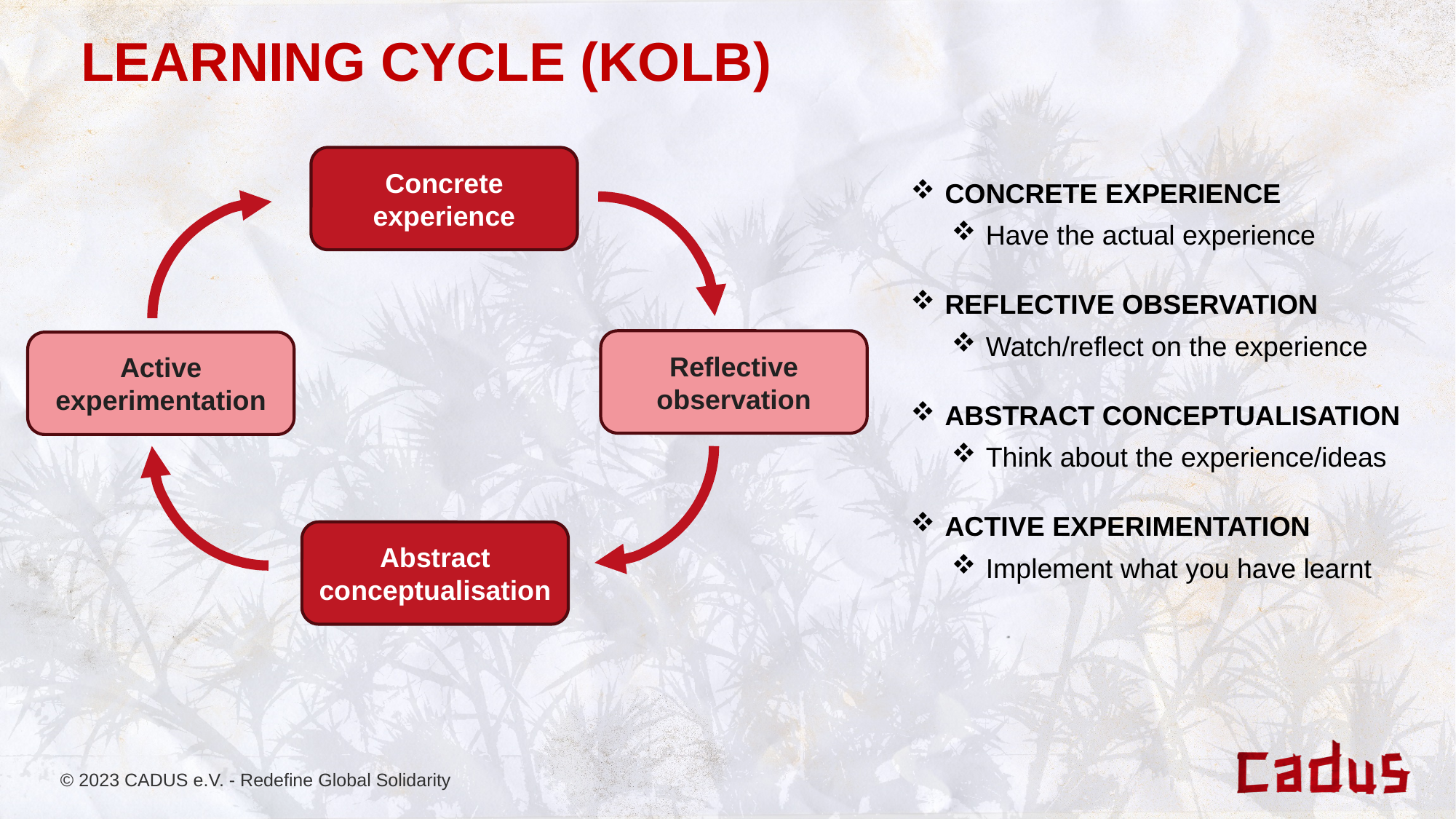

LEARNING CYCLE (KOLB)
Concrete experience
CONCRETE EXPERIENCE
Have the actual experience
REFLECTIVE OBSERVATION
Watch/reflect on the experience
ABSTRACT CONCEPTUALISATION
Think about the experience/ideas
ACTIVE EXPERIMENTATION
Implement what you have learnt

Reflective observation
Active experimentation
Abstract conceptualisation